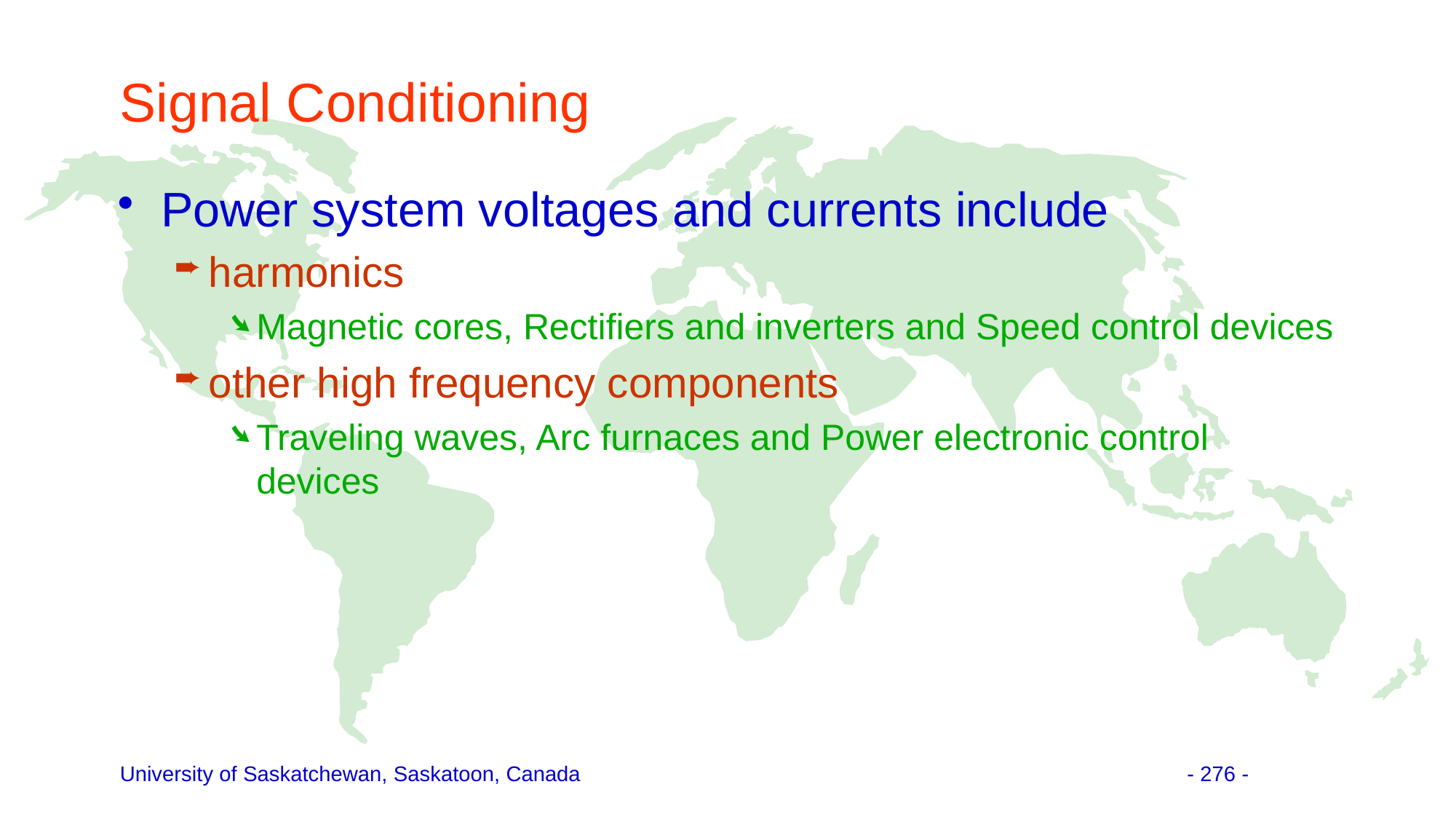

# Signal Conditioning
Power system voltages and currents include
harmonics
Magnetic cores, Rectifiers and inverters and Speed control devices
other high frequency components
Traveling waves, Arc furnaces and Power electronic control devices